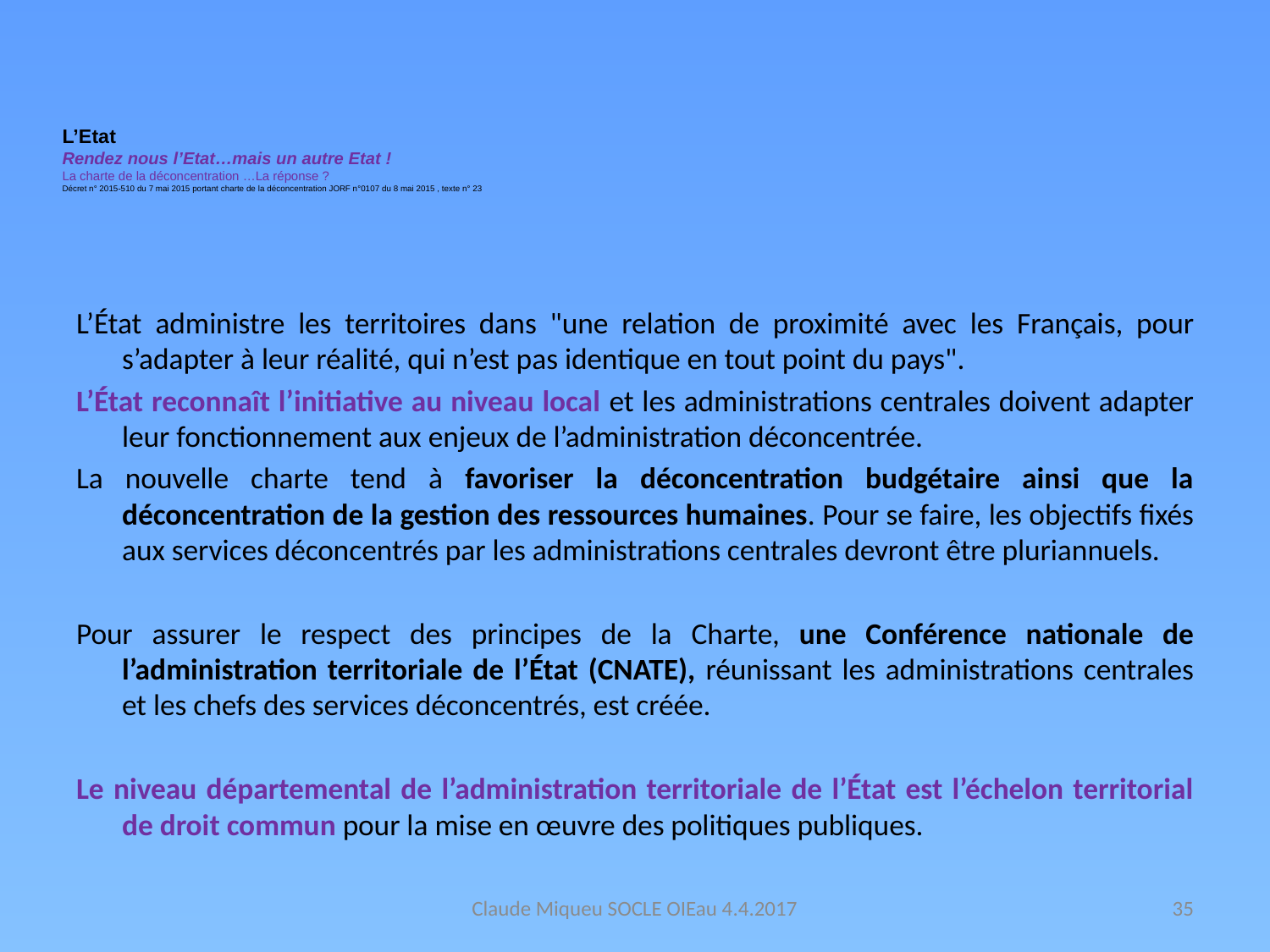

# L’Etat Rendez nous l’Etat…mais un autre Etat ! La charte de la déconcentration …La réponse ? Décret n° 2015-510 du 7 mai 2015 portant charte de la déconcentration JORF n°0107 du 8 mai 2015 , texte n° 23
L’État administre les territoires dans "une relation de proximité avec les Français, pour s’adapter à leur réalité, qui n’est pas identique en tout point du pays".
L’État reconnaît l’initiative au niveau local et les administrations centrales doivent adapter leur fonctionnement aux enjeux de l’administration déconcentrée.
La nouvelle charte tend à favoriser la déconcentration budgétaire ainsi que la déconcentration de la gestion des ressources humaines. Pour se faire, les objectifs fixés aux services déconcentrés par les administrations centrales devront être pluriannuels.

Pour assurer le respect des principes de la Charte, une Conférence nationale de l’administration territoriale de l’État (CNATE), réunissant les administrations centrales et les chefs des services déconcentrés, est créée.

Le niveau départemental de l’administration territoriale de l’État est l’échelon territorial de droit commun pour la mise en œuvre des politiques publiques.

Claude Miqueu SOCLE OIEau 4.4.2017
35